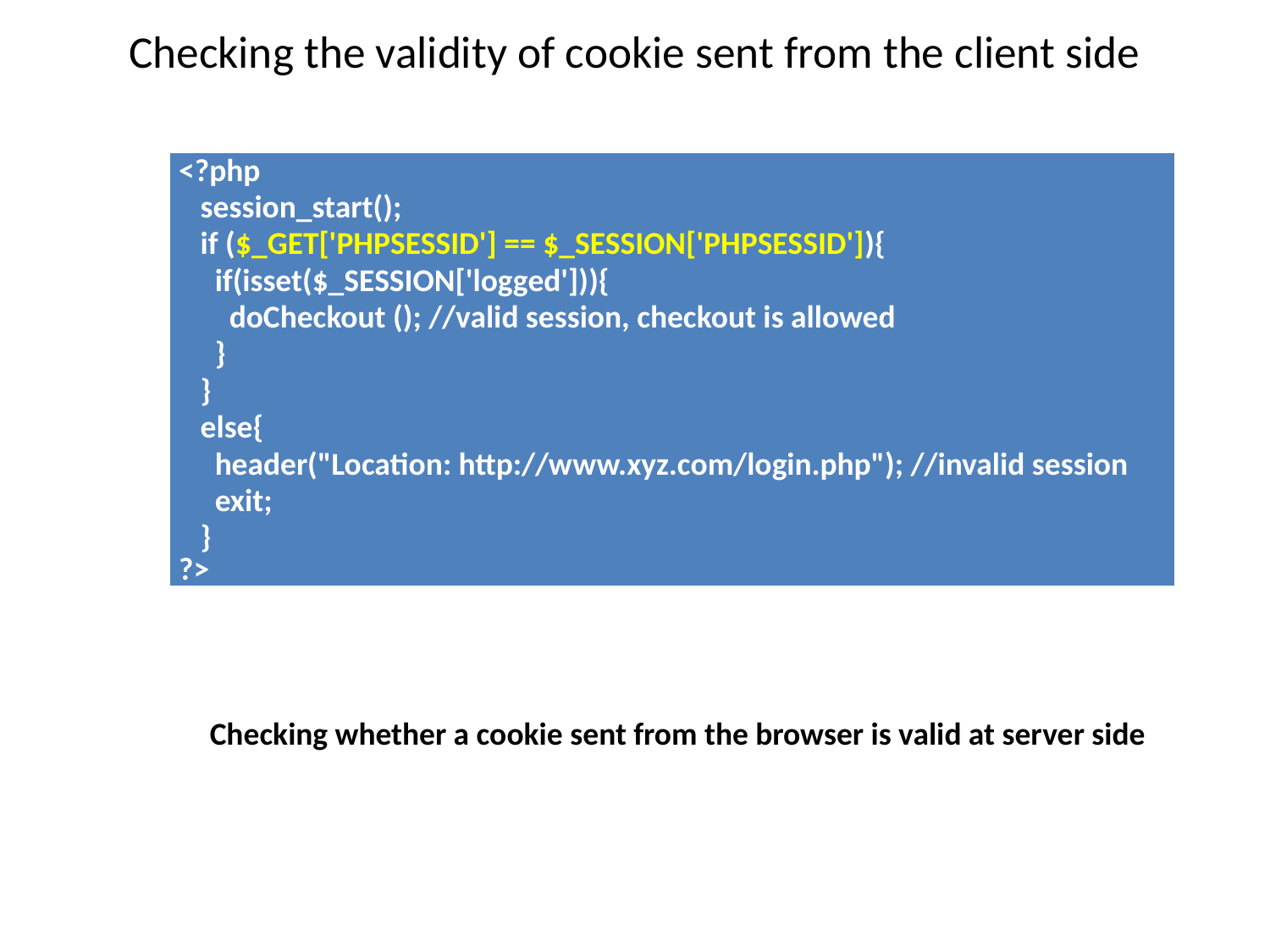

# Checking the validity of cookie sent from the client side
| <?php session\_start(); if ($\_GET['PHPSESSID'] == $\_SESSION['PHPSESSID']){ if(isset($\_SESSION['logged'])){ doCheckout (); //valid session, checkout is allowed } } else{ header("Location: http://www.xyz.com/login.php"); //invalid session exit; } ?> |
| --- |
Checking whether a cookie sent from the browser is valid at server side